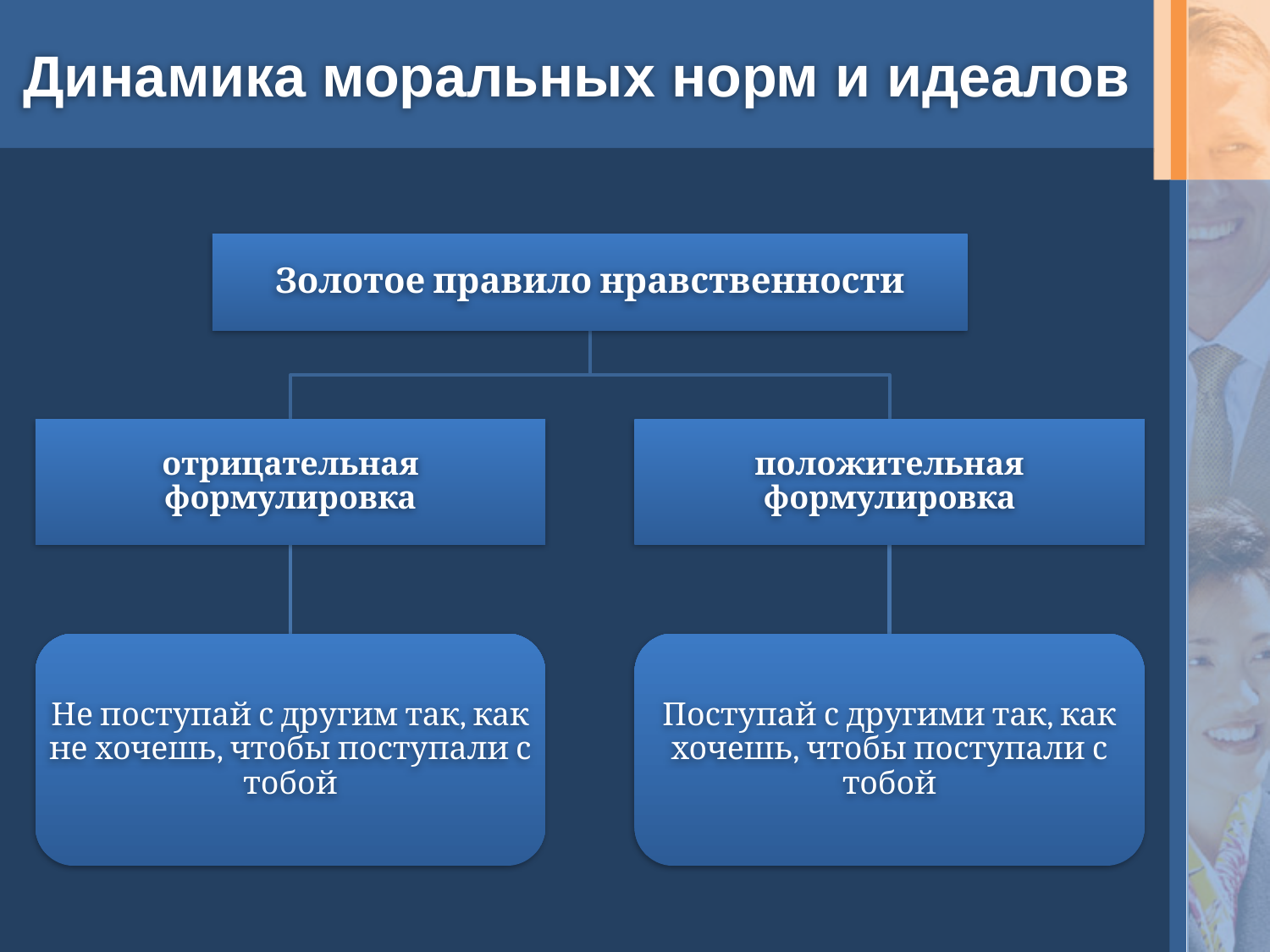

# Динамика моральных норм и идеалов

Золотое правило нравственности

отрицательная формулировка

положительная формулировка

Не поступай с другим так, как не хочешь, чтобы поступали с тобой
Поступай с другими так, как хочешь, чтобы поступали с тобой